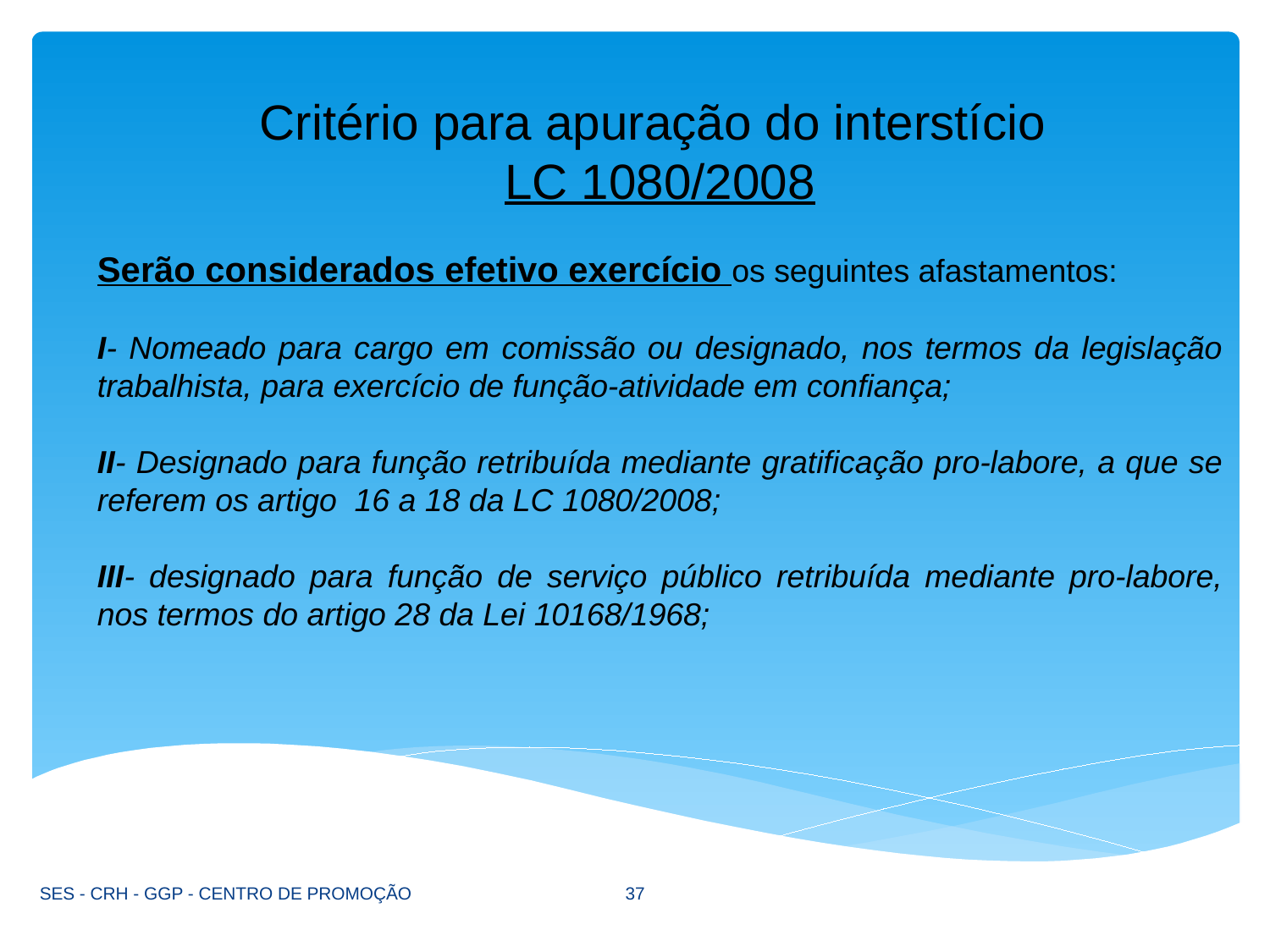

Critério para apuração do interstício
LC 1080/2008

Serão considerados efetivo exercício os seguintes afastamentos:

I- Nomeado para cargo em comissão ou designado, nos termos da legislação trabalhista, para exercício de função-atividade em confiança;

II- Designado para função retribuída mediante gratificação pro-labore, a que se referem os artigo  16 a 18 da LC 1080/2008;

III- designado para função de serviço público retribuída mediante pro-labore, nos termos do artigo 28 da Lei 10168/1968;
37
SES - CRH - GGP - CENTRO DE PROMOÇÃO